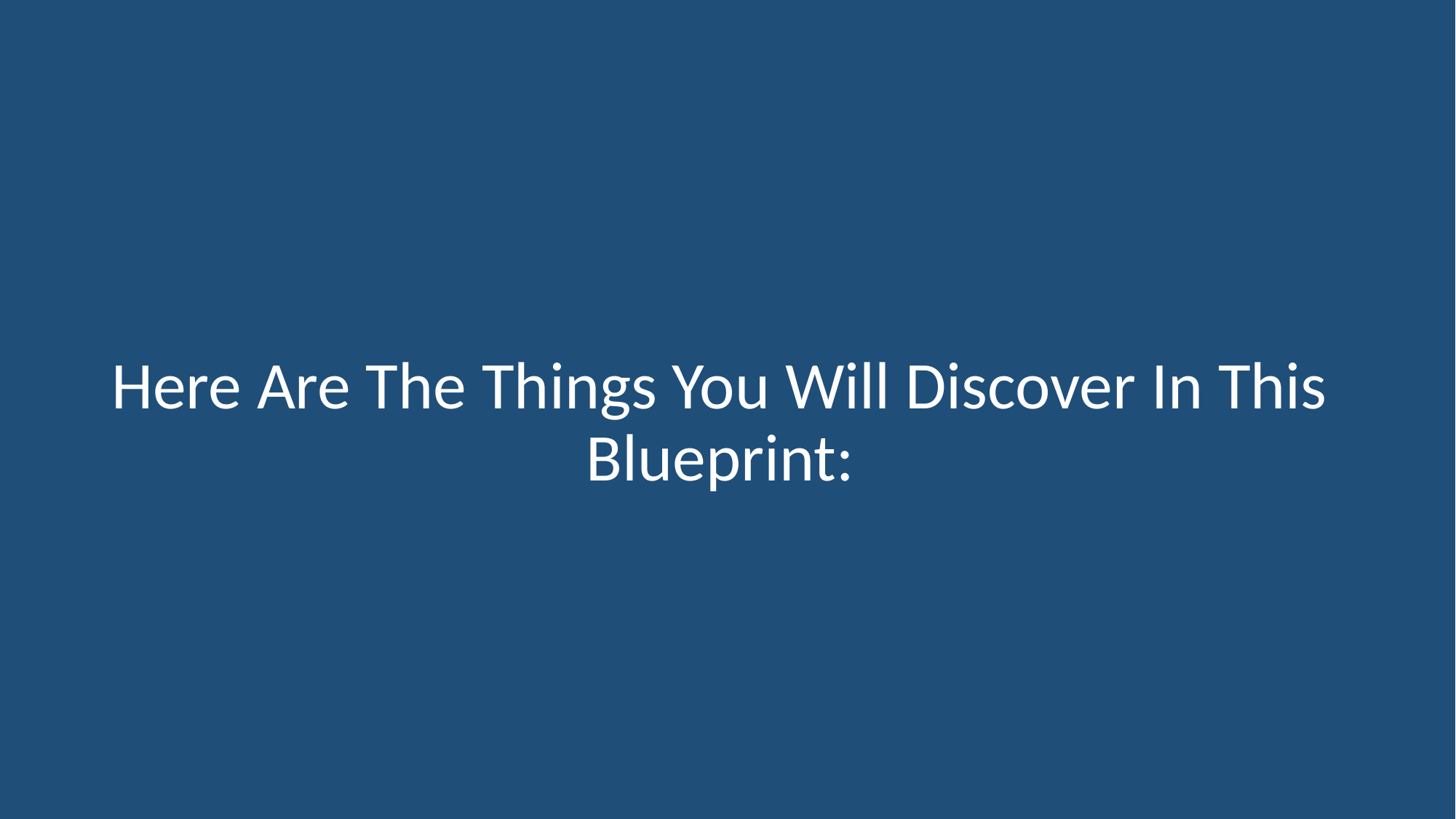

Here Are The Things You Will Discover In This Blueprint: